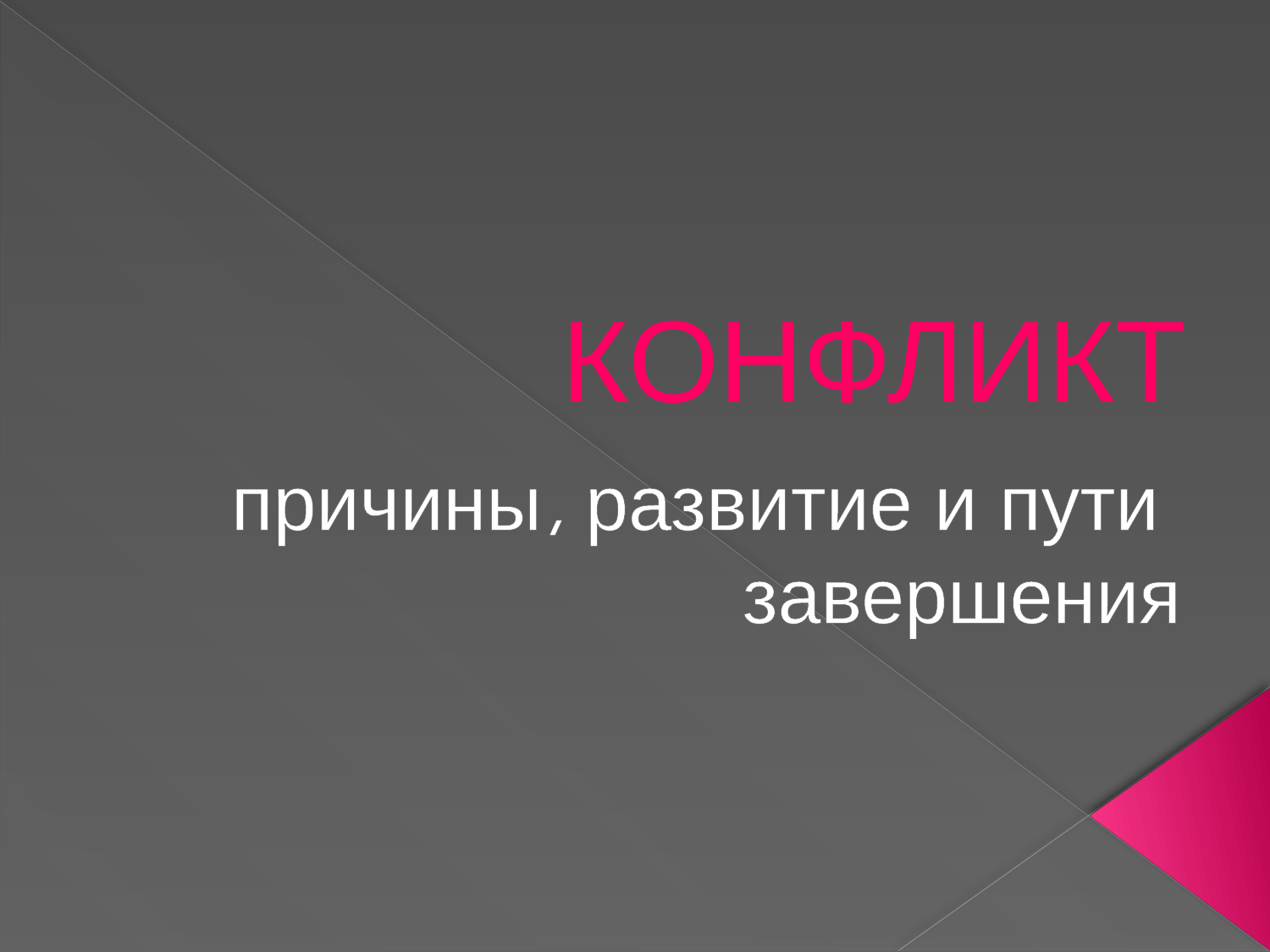

# КОНФЛИКТ
причины, развитие и пути
завершения